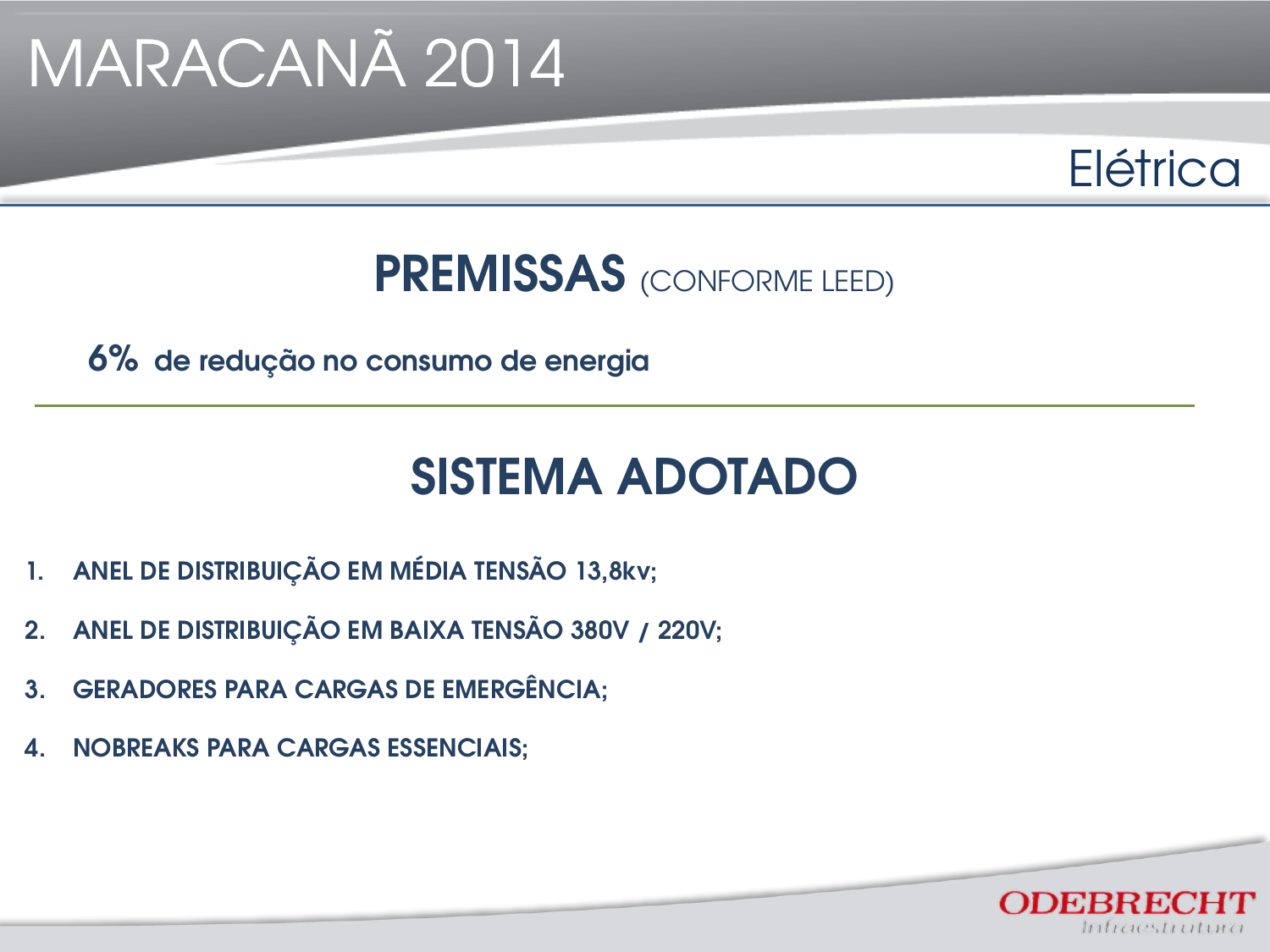

MARACANÃ 2014
Elétrica
PREMISSAS (CONFORME LEED)

6%  de redução no consumo de energia

SISTEMA ADOTADO

ANEL DE DISTRIBUIÇÃO EM MÉDIA TENSÃO 13,8kv;

ANEL DE DISTRIBUIÇÃO EM BAIXA TENSÃO 380V / 220V;

GERADORES PARA CARGAS DE EMERGÊNCIA;

NOBREAKS PARA CARGAS ESSENCIAIS;